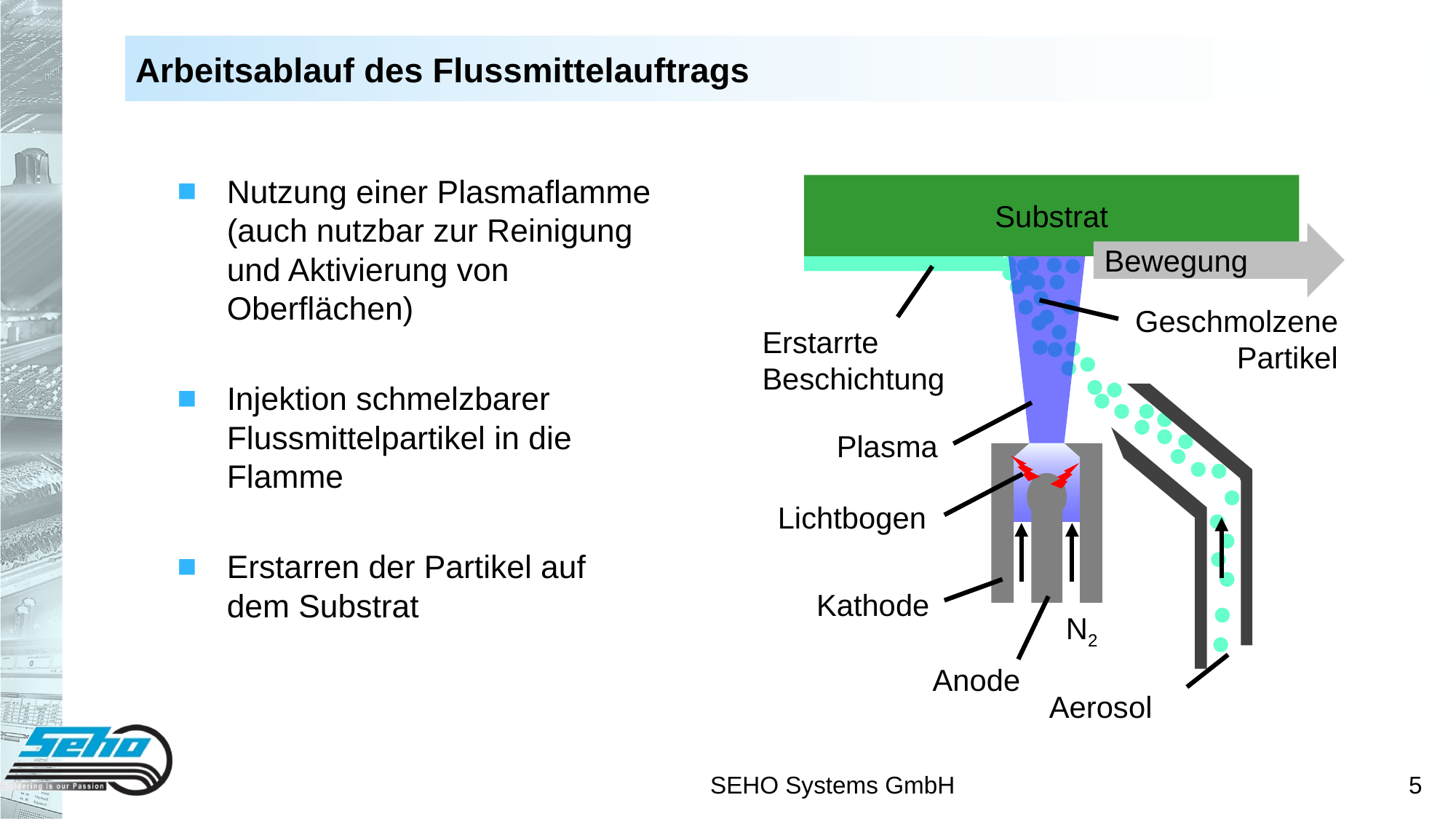

# Arbeitsablauf des Flussmittelauftrags
Nutzung einer Plasmaflamme (auch nutzbar zur Reinigung und Aktivierung von Oberflächen)

Injektion schmelzbarer Flussmittelpartikel in die Flamme

Erstarren der Partikel auf dem Substrat
Aerosol
Anode

N2
Kathode

Lichtbogen

Plasma

Erstarrte
Beschichtung

Geschmolzene
Partikel

Bewegung

Substrat
SEHO Systems GmbH
5